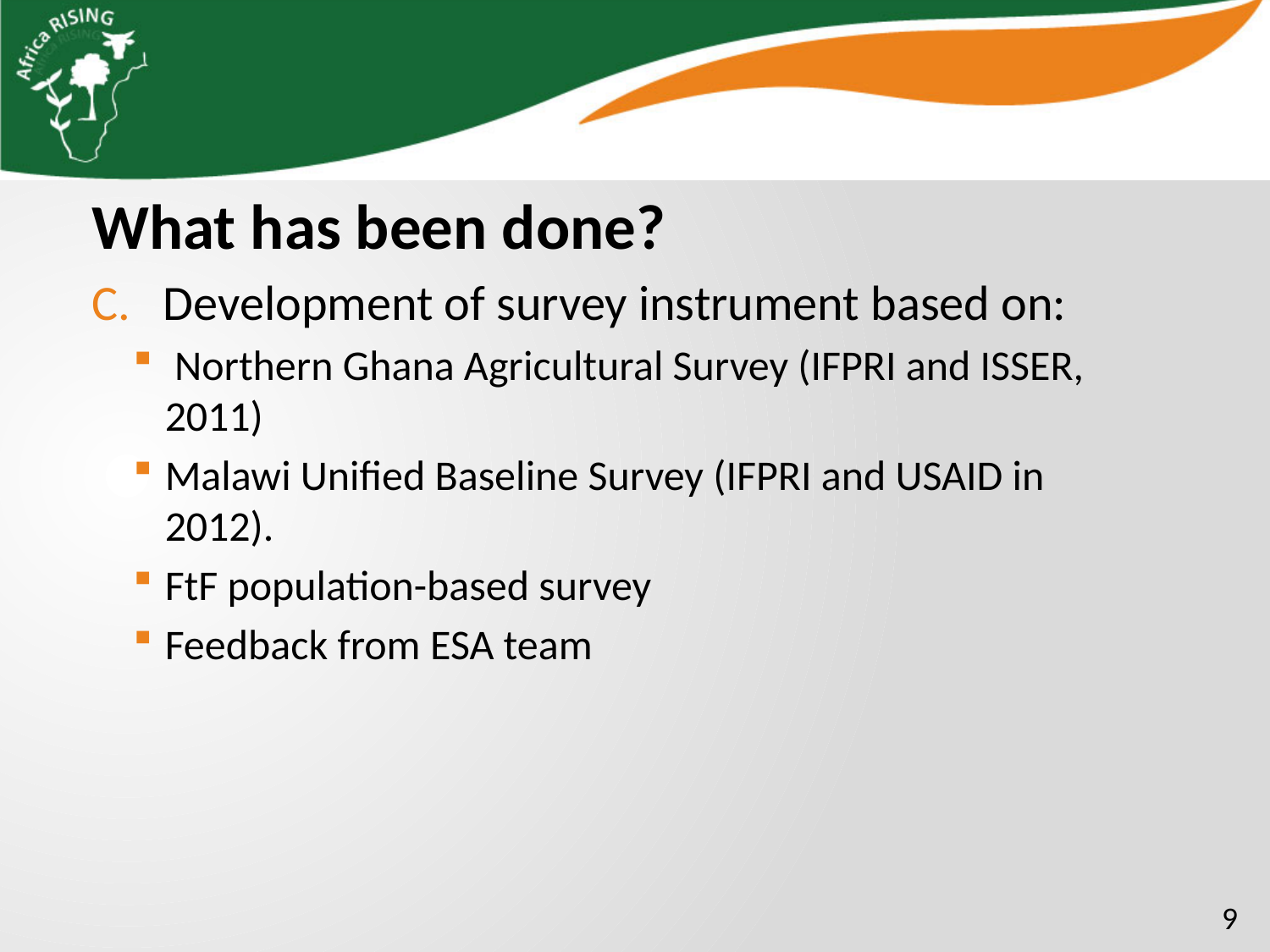

What has been done?
Development of survey instrument based on:
 Northern Ghana Agricultural Survey (IFPRI and ISSER, 2011)
Malawi Unified Baseline Survey (IFPRI and USAID in 2012).
FtF population-based survey
Feedback from ESA team
9